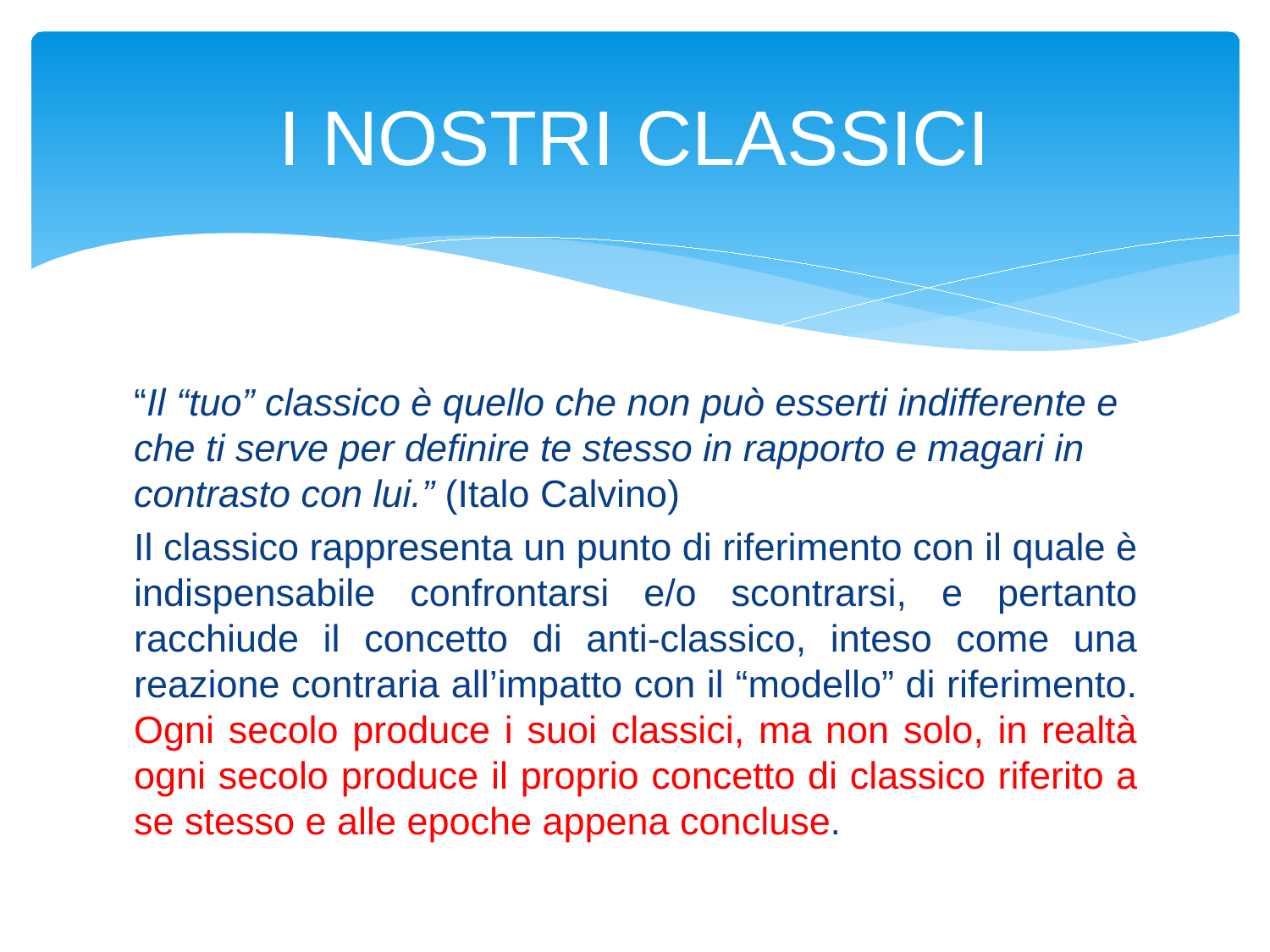

# I NOSTRI CLASSICI
“Il “tuo” classico è quello che non può esserti indifferente e che ti serve per definire te stesso in rapporto e magari in contrasto con lui.” (Italo Calvino)
Il classico rappresenta un punto di riferimento con il quale è indispensabile confrontarsi e/o scontrarsi, e pertanto racchiude il concetto di anti-classico, inteso come una reazione contraria all’impatto con il “modello” di riferimento. Ogni secolo produce i suoi classici, ma non solo, in realtà ogni secolo produce il proprio concetto di classico riferito a se stesso e alle epoche appena concluse.